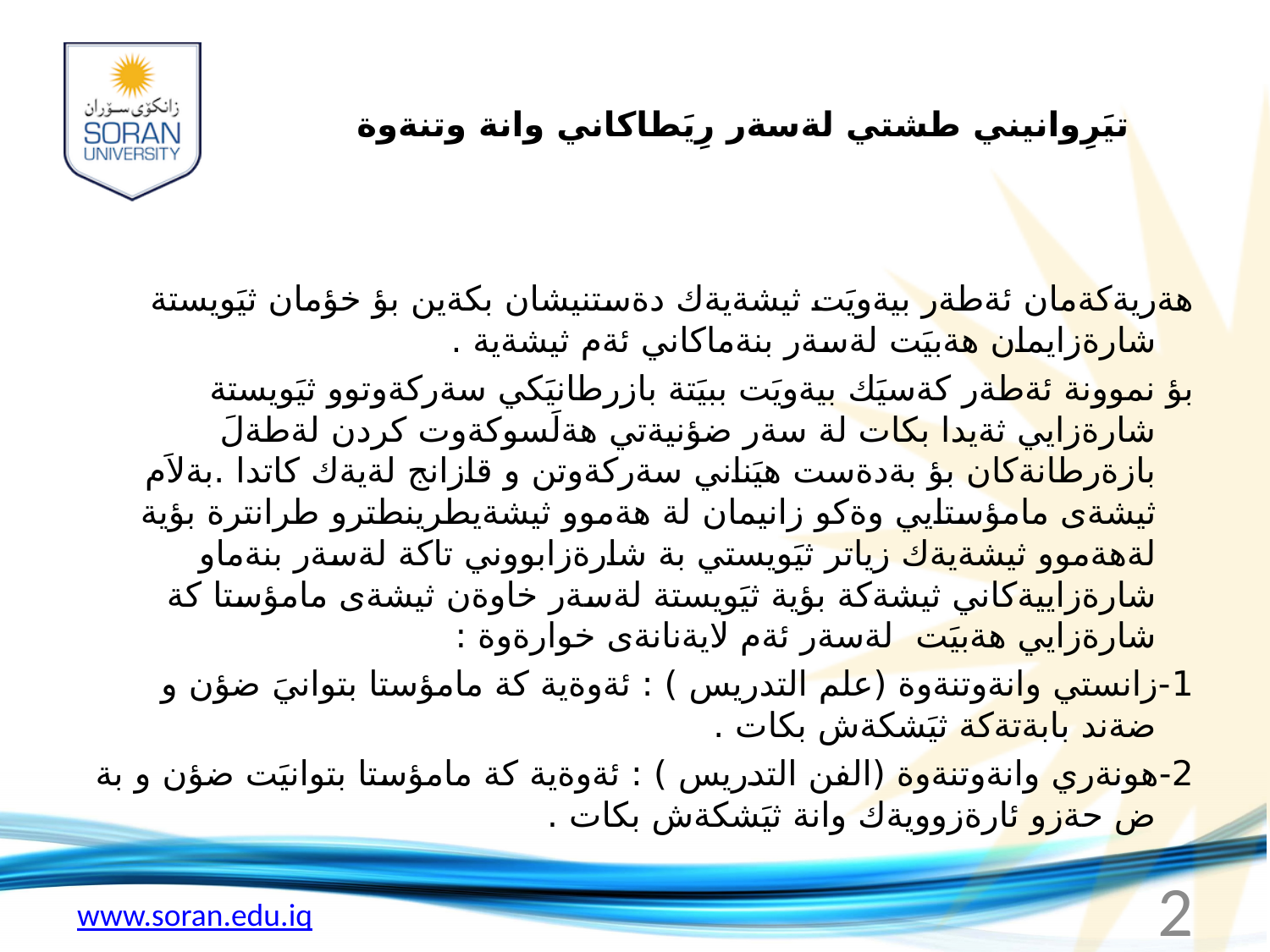

# تيَرِوانيني طشتي لةسةر رِيَطاكاني وانة وتنةوة

هةريةكةمان ئةطةر بيةويَت ثيشةيةك دةستنيشان بكةين بؤ خؤمان ثيَويستة شارةزايمان هةبيَت لةسةر بنةماكاني ئةم ثيشةية .
بؤ نموونة ئةطةر كةسيَك بيةويَت ببيَتة بازرطانيَكي سةركةوتوو ثيَويستة شارةزايي ثةيدا بكات لة سةر ضؤنيةتي هةلَسوكةوت كردن لةطةلَ بازةرطانةكان بؤ بةدةست هيَناني سةركةوتن و قازانج لةيةك كاتدا .بةلاَم ثيشةى مامؤستايي وةكو زانيمان لة هةموو ثيشةيطرينطترو طرانترة بؤية لةهةموو ثيشةيةك زياتر ثيَويستي بة شارةزابووني تاكة لةسةر بنةماو شارةزاييةكاني ثيشةكة بؤية ثيَويستة لةسةر خاوةن ثيشةى مامؤستا كة شارةزايي هةبيَت  لةسةر ئةم لايةنانةى خوارةوة :
1-زانستي وانةوتنةوة (علم التدريس ) : ئةوةية كة مامؤستا بتوانيَ ضؤن و ضةند بابةتةكة ثيَشكةش بكات .
2-هونةري وانةوتنةوة (الفن التدريس ) : ئةوةية كة مامؤستا بتوانيَت ضؤن و بة ض حةزو ئارةزوويةك وانة ثيَشكةش بكات .
2